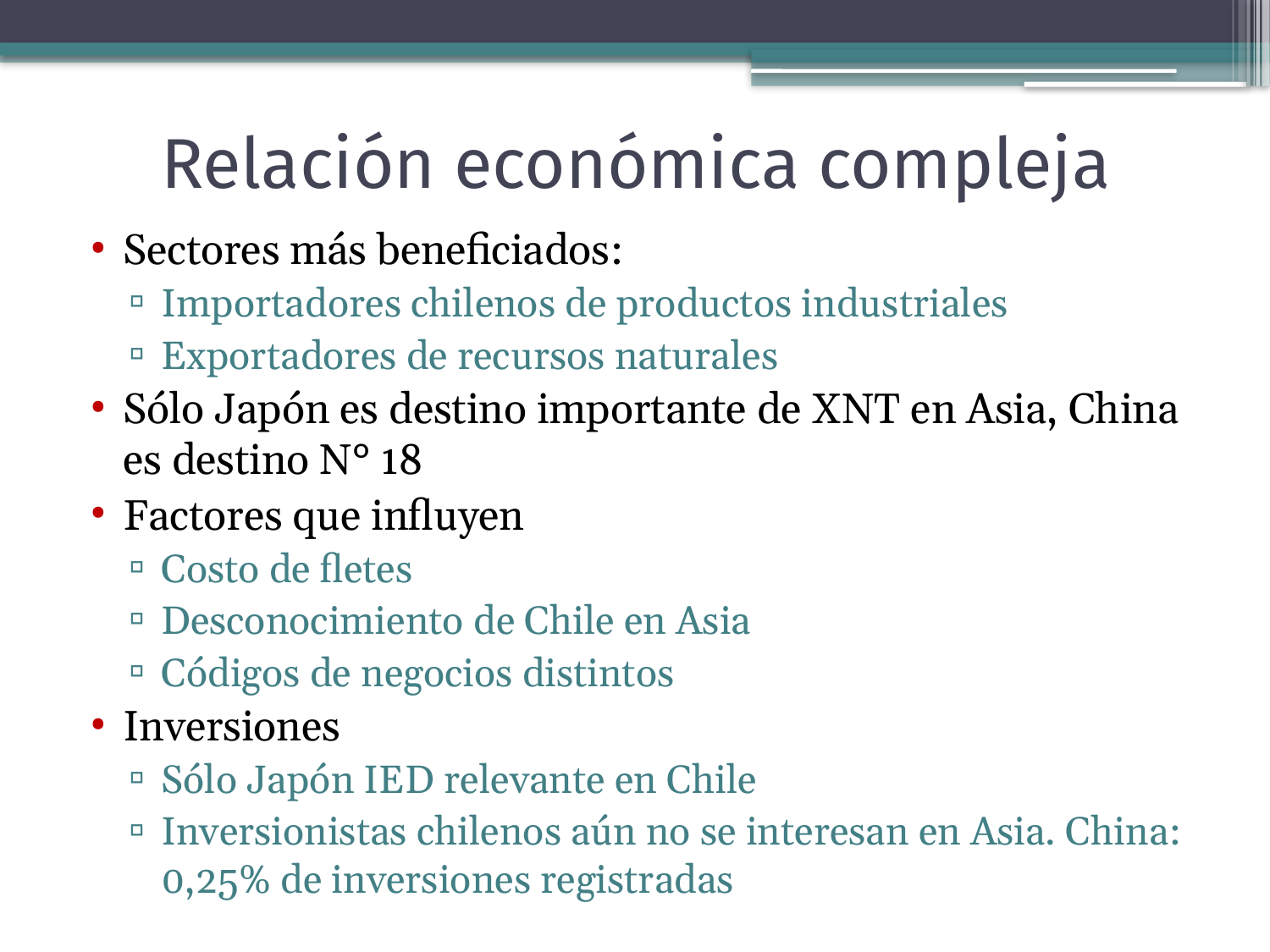

# Relación económica compleja
Sectores más beneficiados:
Importadores chilenos de productos industriales
Exportadores de recursos naturales
Sólo Japón es destino importante de XNT en Asia, China es destino N° 18
Factores que influyen
Costo de fletes
Desconocimiento de Chile en Asia
Códigos de negocios distintos
Inversiones
Sólo Japón IED relevante en Chile
Inversionistas chilenos aún no se interesan en Asia. China: 0,25% de inversiones registradas